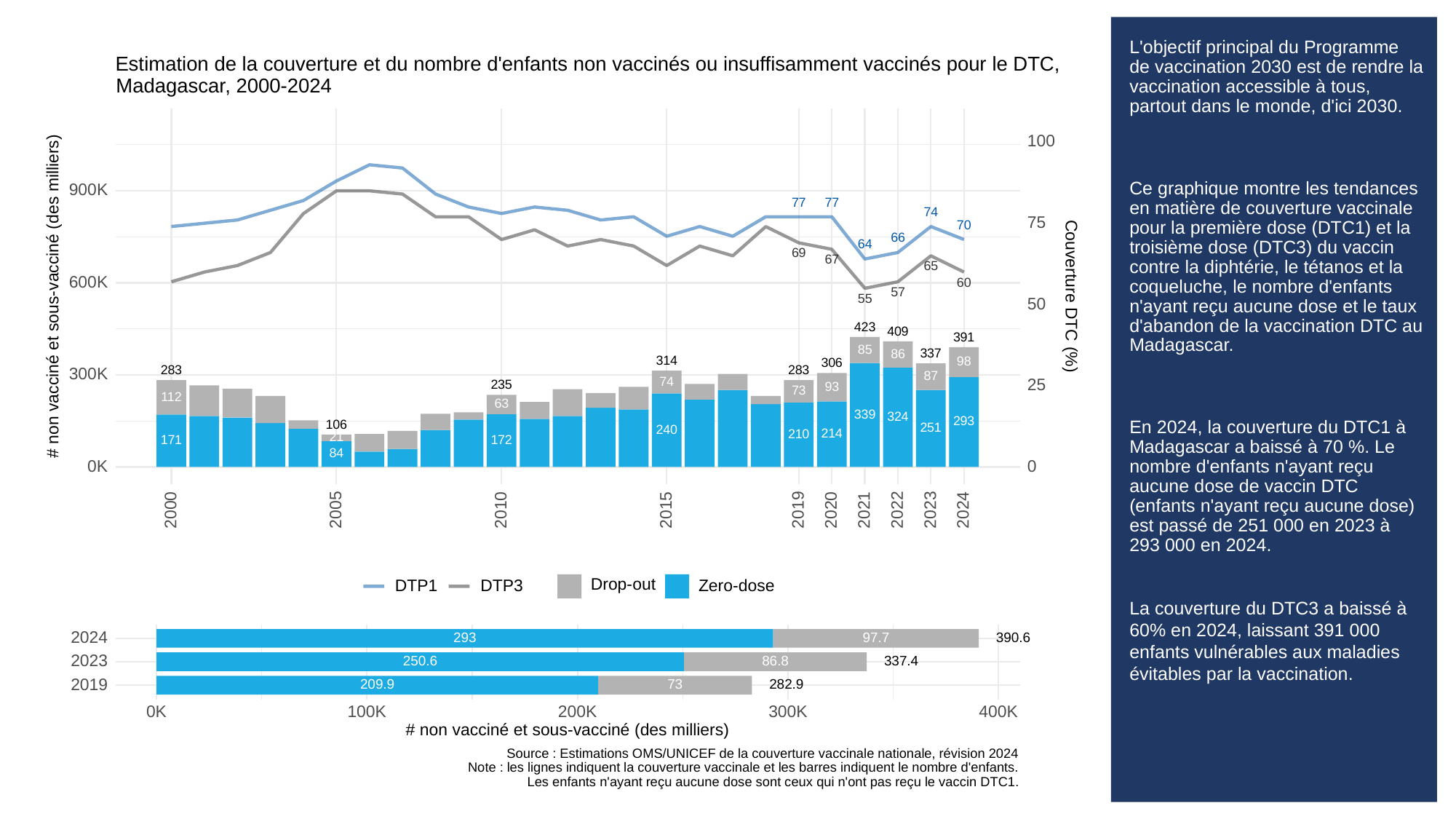

# L'objectif principal du Programme de vaccination 2030 est de rendre la vaccination accessible à tous, partout dans le monde, d'ici 2030.

Ce graphique montre les tendances en matière de couverture vaccinale pour la première dose (DTC1) et la troisième dose (DTC3) du vaccin contre la diphtérie, le tétanos et la coqueluche, le nombre d'enfants n'ayant reçu aucune dose et le taux d'abandon de la vaccination DTC au Madagascar.

En 2024, la couverture du DTC1 à Madagascar a baissé à 70 %. Le nombre d'enfants n'ayant reçu aucune dose de vaccin DTC (enfants n'ayant reçu aucune dose) est passé de 251 000 en 2023 à 293 000 en 2024.

La couverture du DTC3 a baissé à 60% en 2024, laissant 391 000 enfants vulnérables aux maladies évitables par la vaccination.

Estimation de la couverture et du nombre d'enfants non vaccinés ou insuffisamment vaccinés pour le DTC,
Madagascar, 2000-2024

100

900K

77
77
74
75
70
66

64
69
67
65
600K
60

57
# non vacciné et sous-vacciné (des milliers)
Couverture DTC (%)
55
50
423
409

391

85

337
86
314
98
306

283
283

300K

87

74
25

235
93

73

112

63

339

324

293

106

251
240

214
210

21

172
171

84

0K
0

2023
2000
2005
2010
2015
2019
2020
2021
2022
2024

Drop-out
DTP3
Zero-dose
DTP1

2024
293
390.6
97.7

2023
337.4
250.6
86.8

2019
73
209.9
282.9

300K
0K
100K
200K
400K
# non vacciné et sous-vacciné (des milliers)
Source : Estimations OMS/UNICEF de la couverture vaccinale nationale, révision 2024
Note : les lignes indiquent la couverture vaccinale et les barres indiquent le nombre d'enfants.
Les enfants n'ayant reçu aucune dose sont ceux qui n'ont pas reçu le vaccin DTC1.